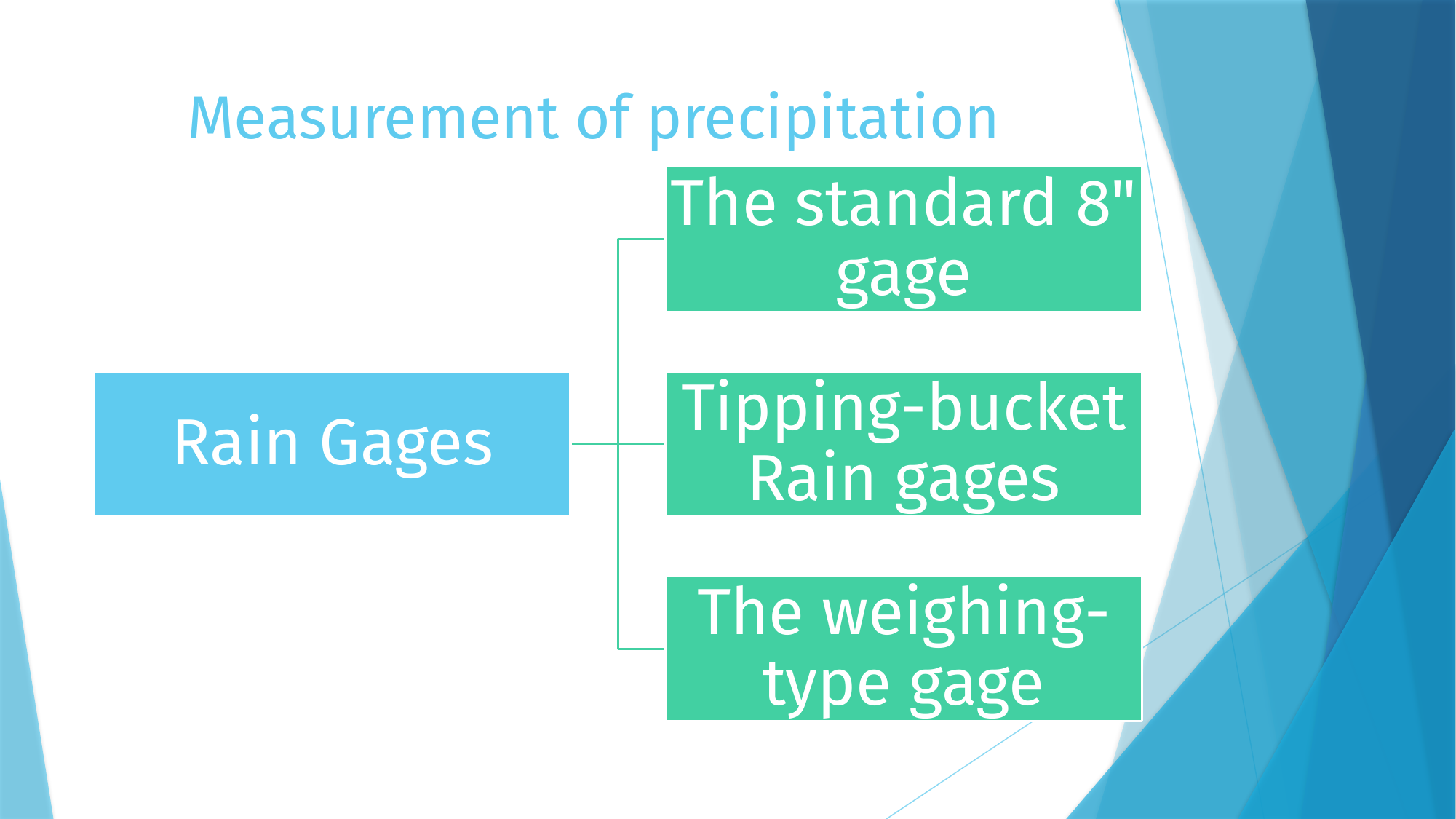

# Measurement of precipitation
Rain Gages
The standard 8" gage
Tipping-bucket Rain gages
The weighing-type gage